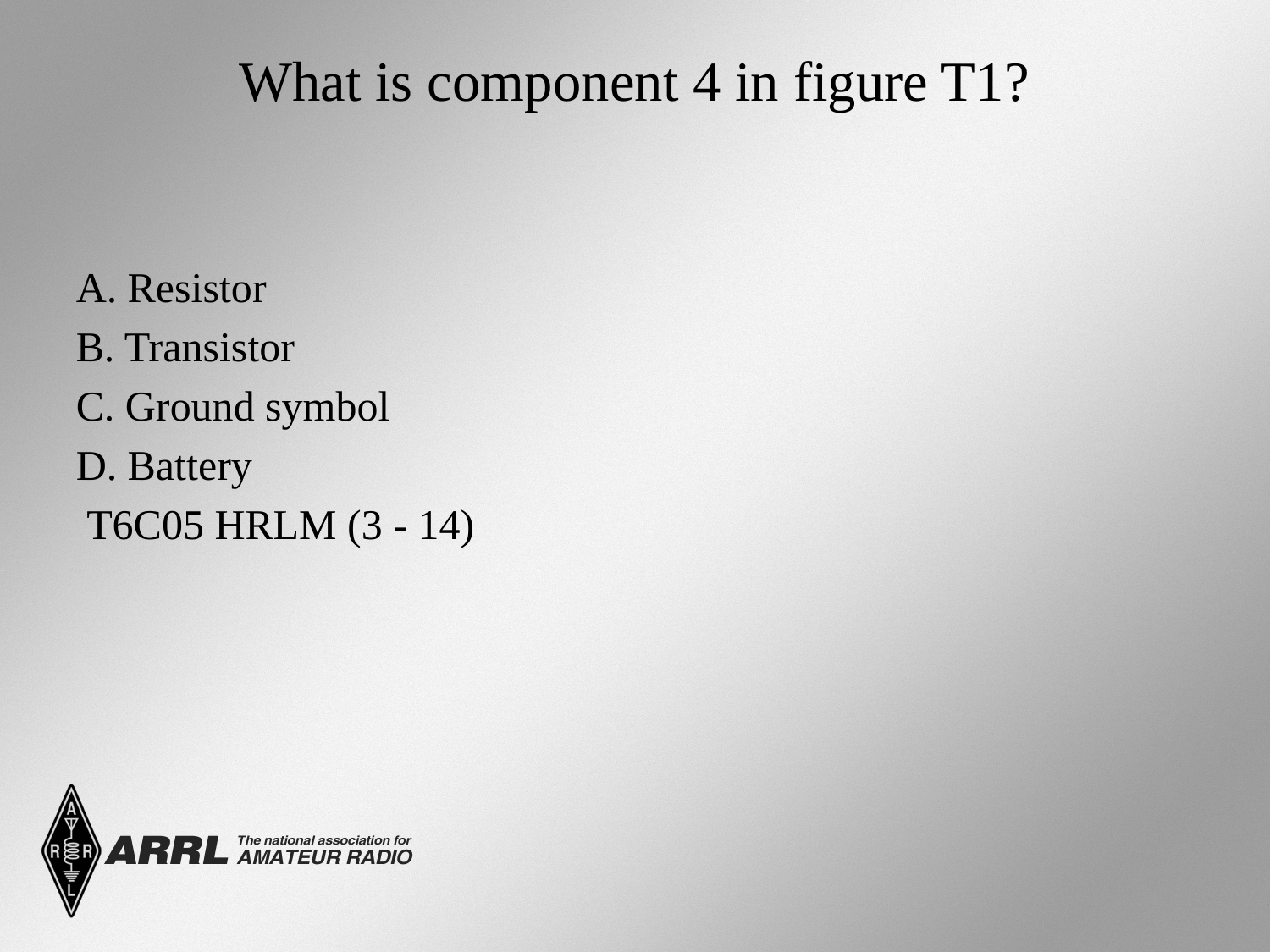

# What is component 4 in figure T1?
A. Resistor
B. Transistor
C. Ground symbol
D. Battery
 T6C05 HRLM (3 - 14)